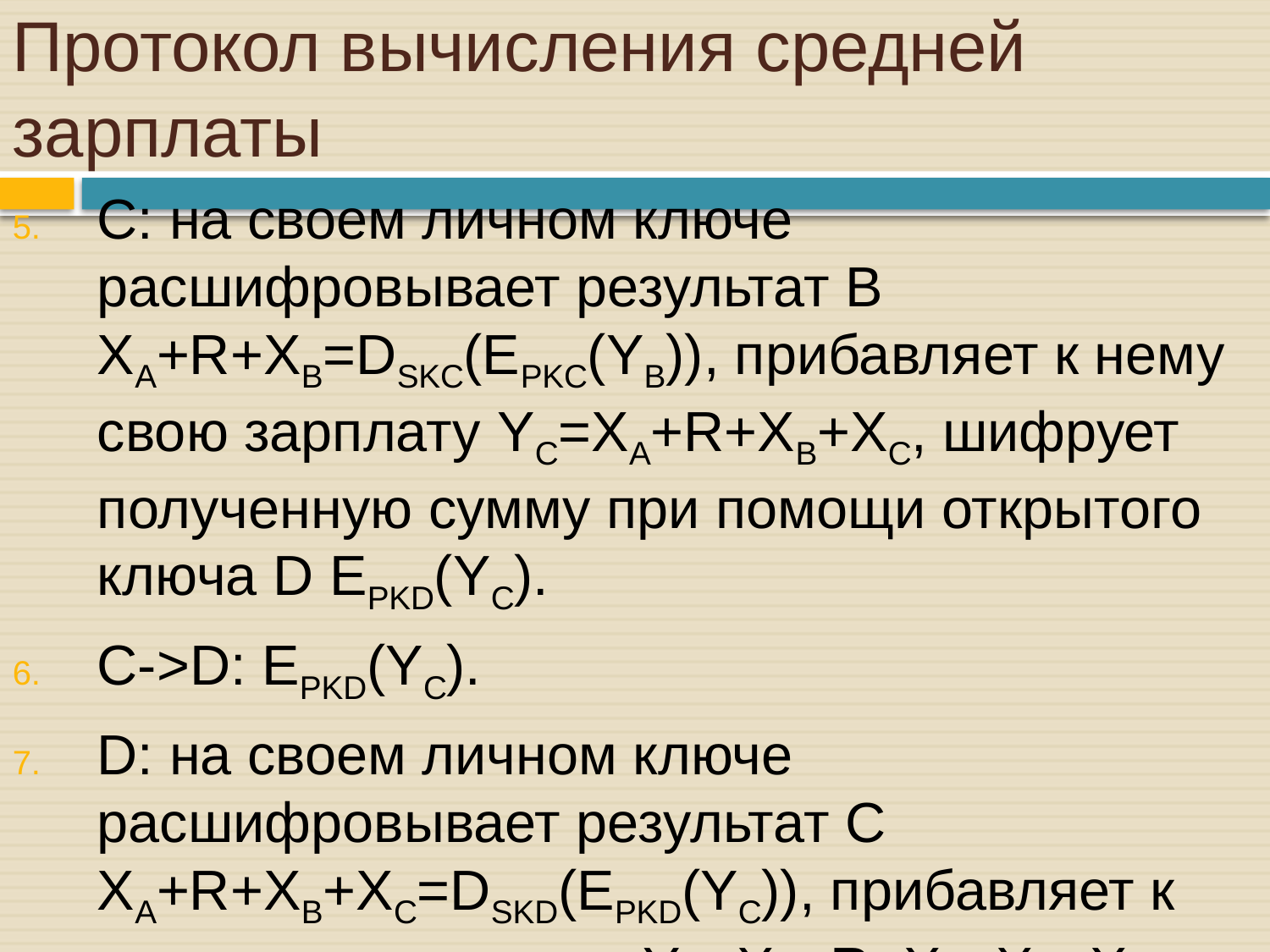

# Протокол вычисления средней зарплаты
C: на своем личном ключе расшифровывает результат B XA+R+XB=DSKC(EPKC(YB)), прибавляет к нему свою зарплату YC=XA+R+XB+XC, шифрует полученную сумму при помощи открытого ключа D EPKD(YC).
C->D: EPKD(YC).
D: на своем личном ключе расшифровывает результат С XA+R+XB+XC=DSKD(EPKD(YC)), прибавляет к нему свою зарплату YD=XA+R+XB+XC+XD, шифрует полученную сумму при помощи открытого ключа A EPKA(YD).